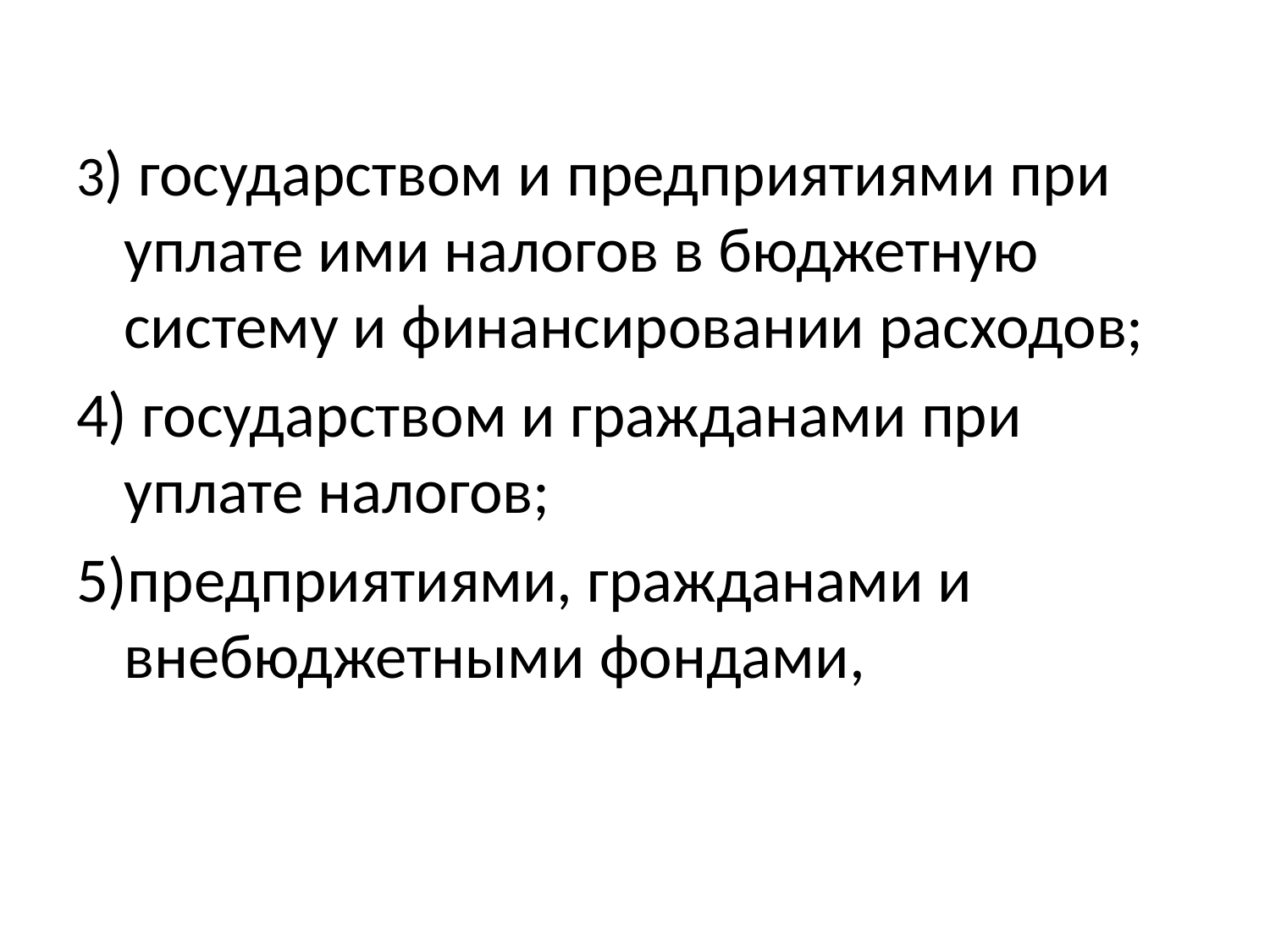

#
3) государством и предприятиями при уплате ими налогов в бюджетную систему и финансировании расходов;
4) государством и гражданами при уплате налогов;
5)предприятиями, гражданами и внебюджетными фондами,